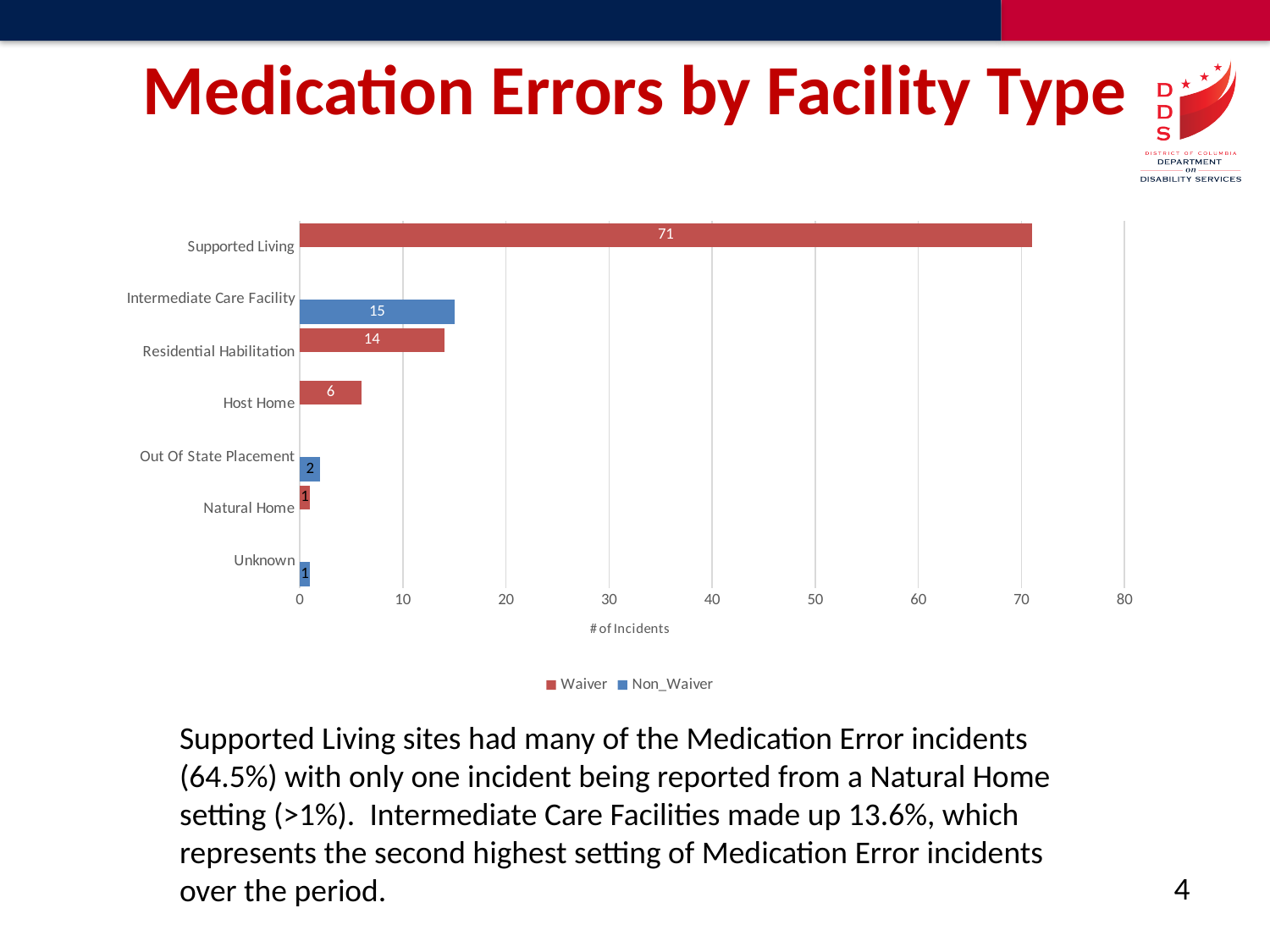

# Medication Errors by Facility Type

### Chart

| Category | Non_Waiver | Waiver |
|---|---|---|
| Unknown | 1.0 | None |
| Natural Home | None | 1.0 |
| Out Of State Placement | 2.0 | None |
| Host Home | None | 6.0 |
| Residential Habilitation | None | 14.0 |
| Intermediate Care Facility | 15.0 | None |
| Supported Living | None | 71.0 |
Supported Living sites had many of the Medication Error incidents (64.5%) with only one incident being reported from a Natural Home setting (>1%).  Intermediate Care Facilities made up 13.6%, which represents the second highest setting of Medication Error incidents over the period.
4